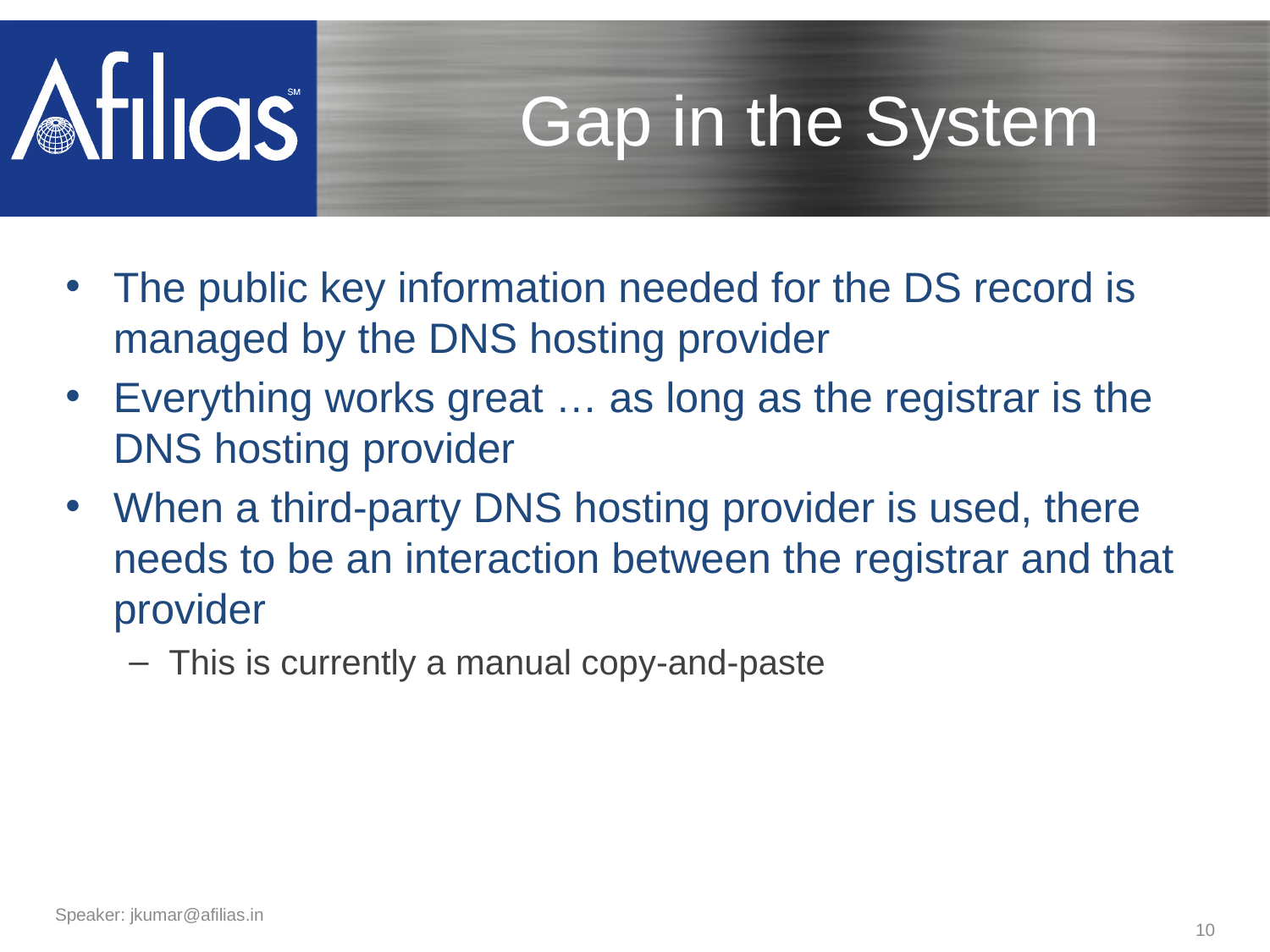

# Gap in the System
The public key information needed for the DS record is managed by the DNS hosting provider
Everything works great … as long as the registrar is the DNS hosting provider
When a third-party DNS hosting provider is used, there needs to be an interaction between the registrar and that provider
This is currently a manual copy-and-paste